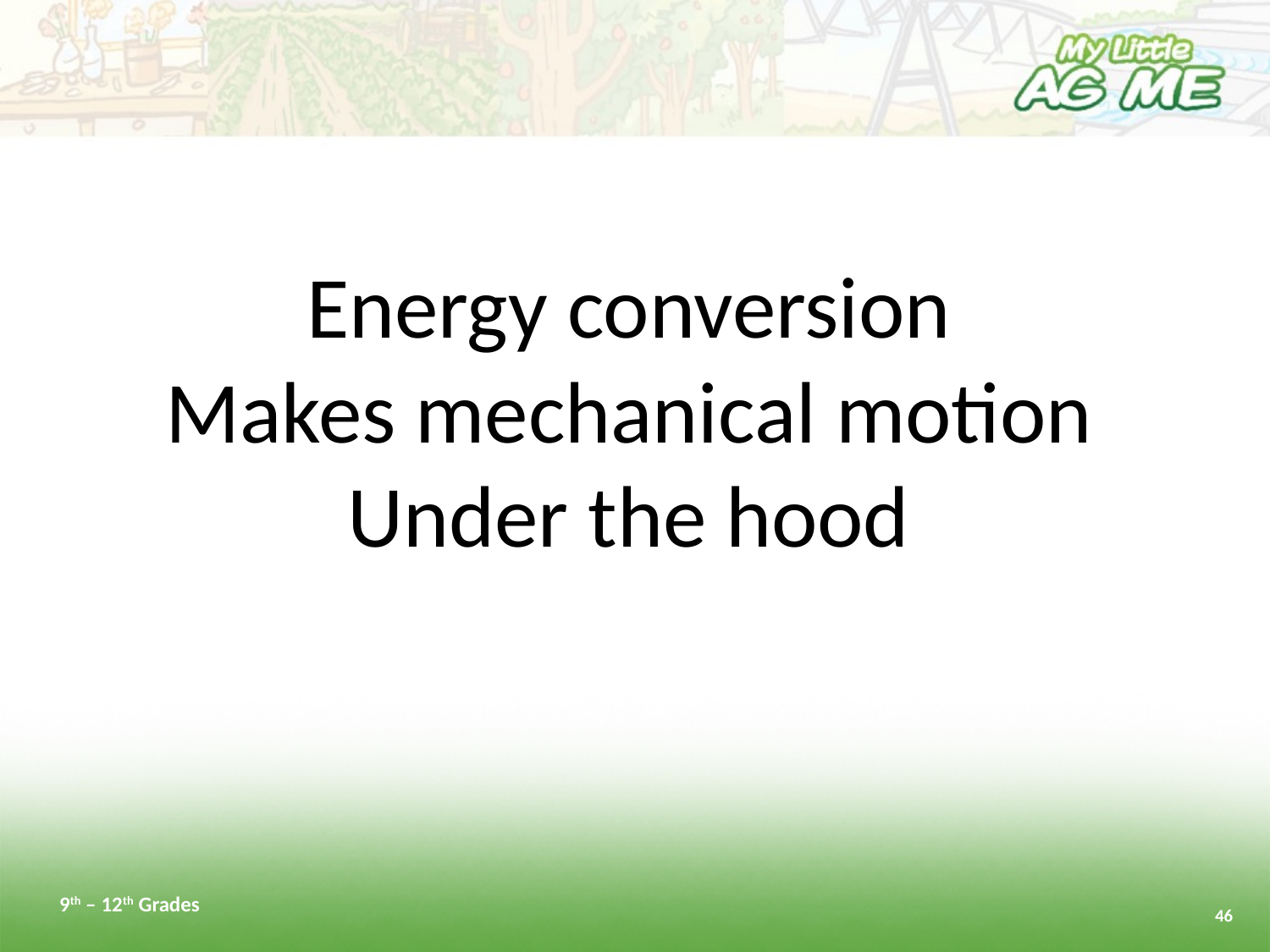

#
Energy conversion
Makes mechanical motion
Under the hood